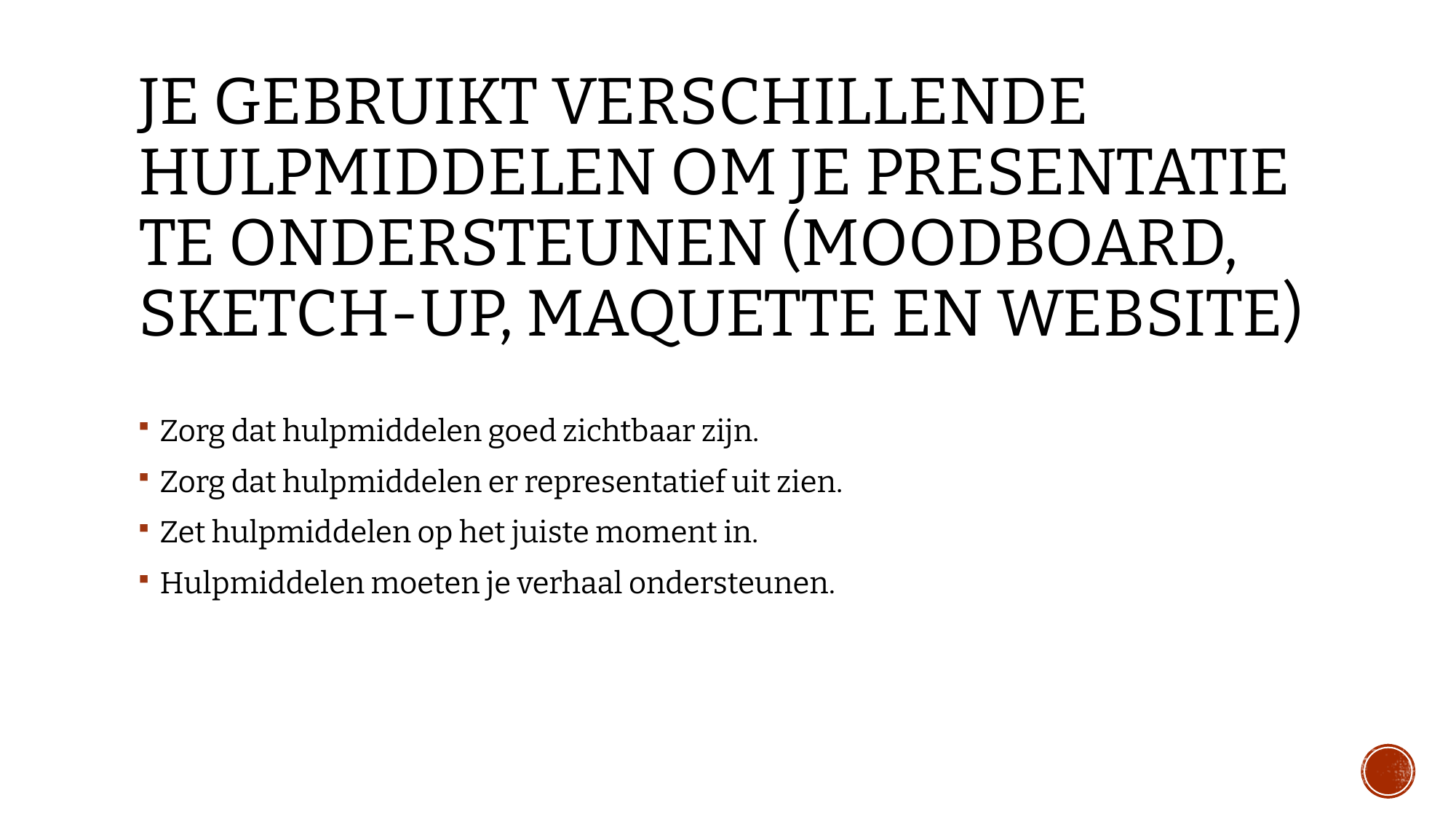

# Je Gebruikt verschillende hulpmiddelen om je presentatie te ondersteunen (moodboard, sketch-up, maquette en website)
Zorg dat hulpmiddelen goed zichtbaar zijn.
Zorg dat hulpmiddelen er representatief uit zien.
Zet hulpmiddelen op het juiste moment in.
Hulpmiddelen moeten je verhaal ondersteunen.